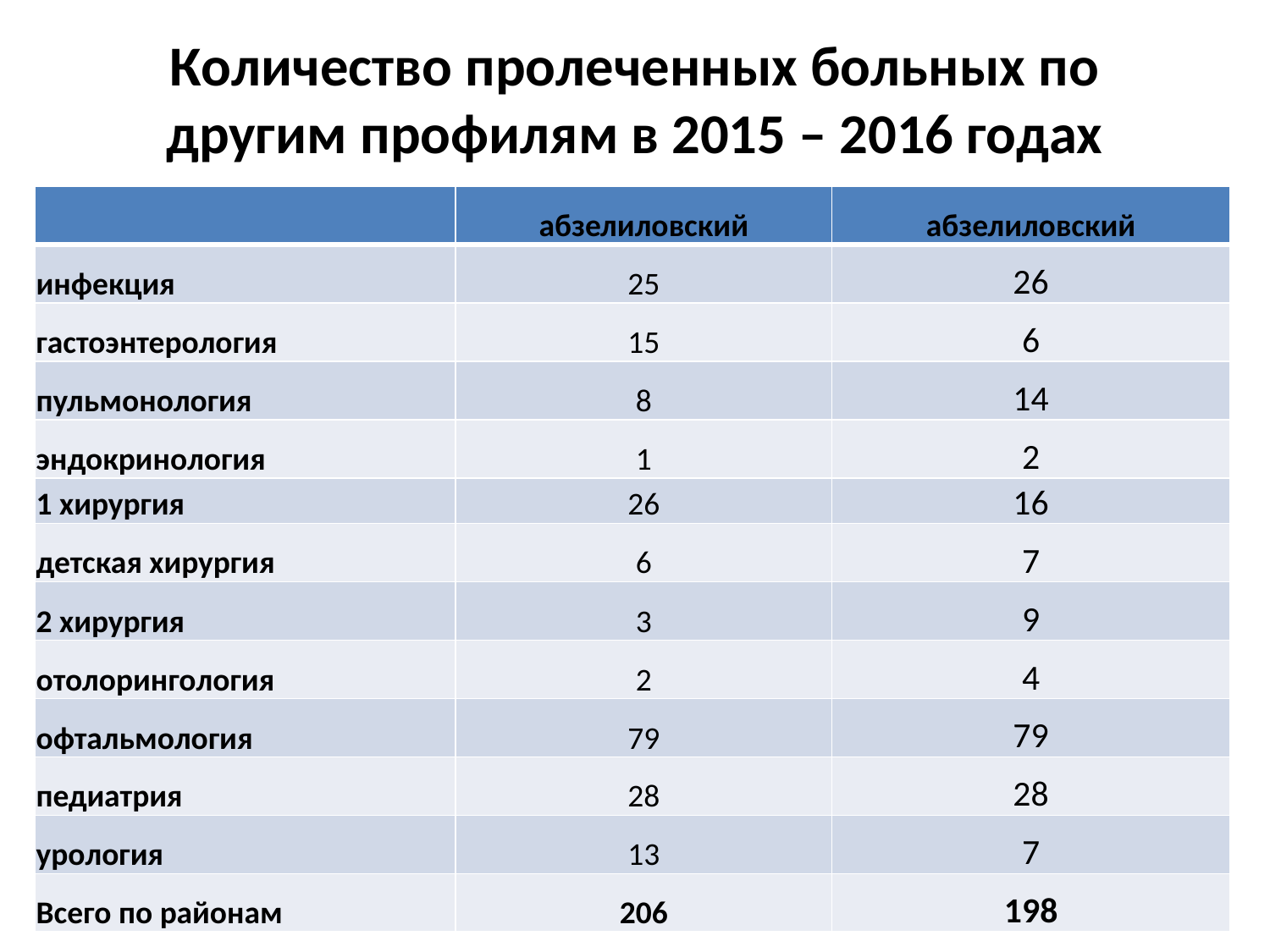

# Количество пролеченных больных по другим профилям в 2015 – 2016 годах
|  | абзелиловский | абзелиловский |
| --- | --- | --- |
| инфекция | 25 | 26 |
| гастоэнтерология | 15 | 6 |
| пульмонология | 8 | 14 |
| эндокринология | 1 | 2 |
| 1 хирургия | 26 | 16 |
| детская хирургия | 6 | 7 |
| 2 хирургия | 3 | 9 |
| отолорингология | 2 | 4 |
| офтальмология | 79 | 79 |
| педиатрия | 28 | 28 |
| урология | 13 | 7 |
| Всего по районам | 206 | 198 |